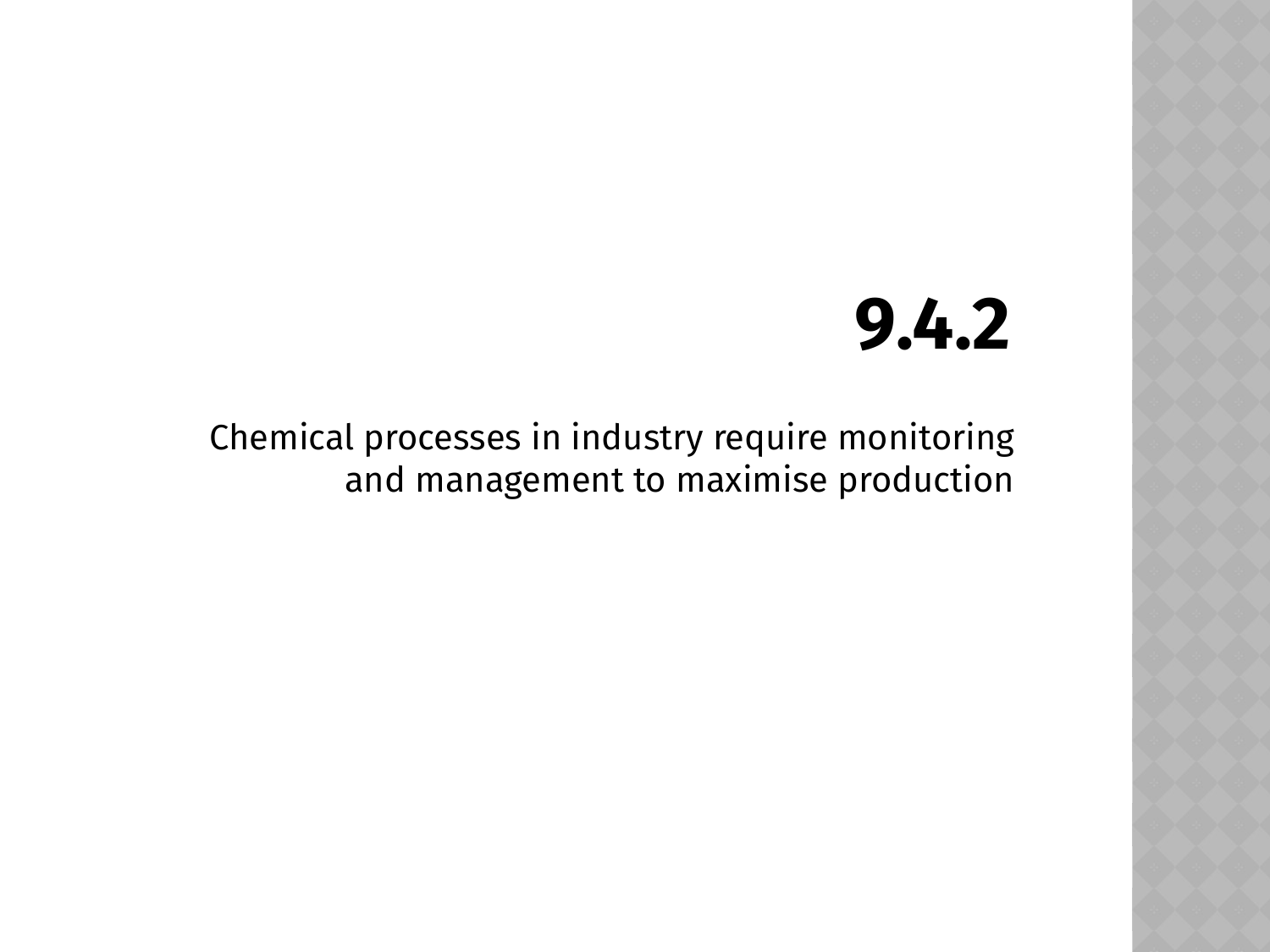

# 9.4.2
Chemical processes in industry require monitoring and management to maximise production